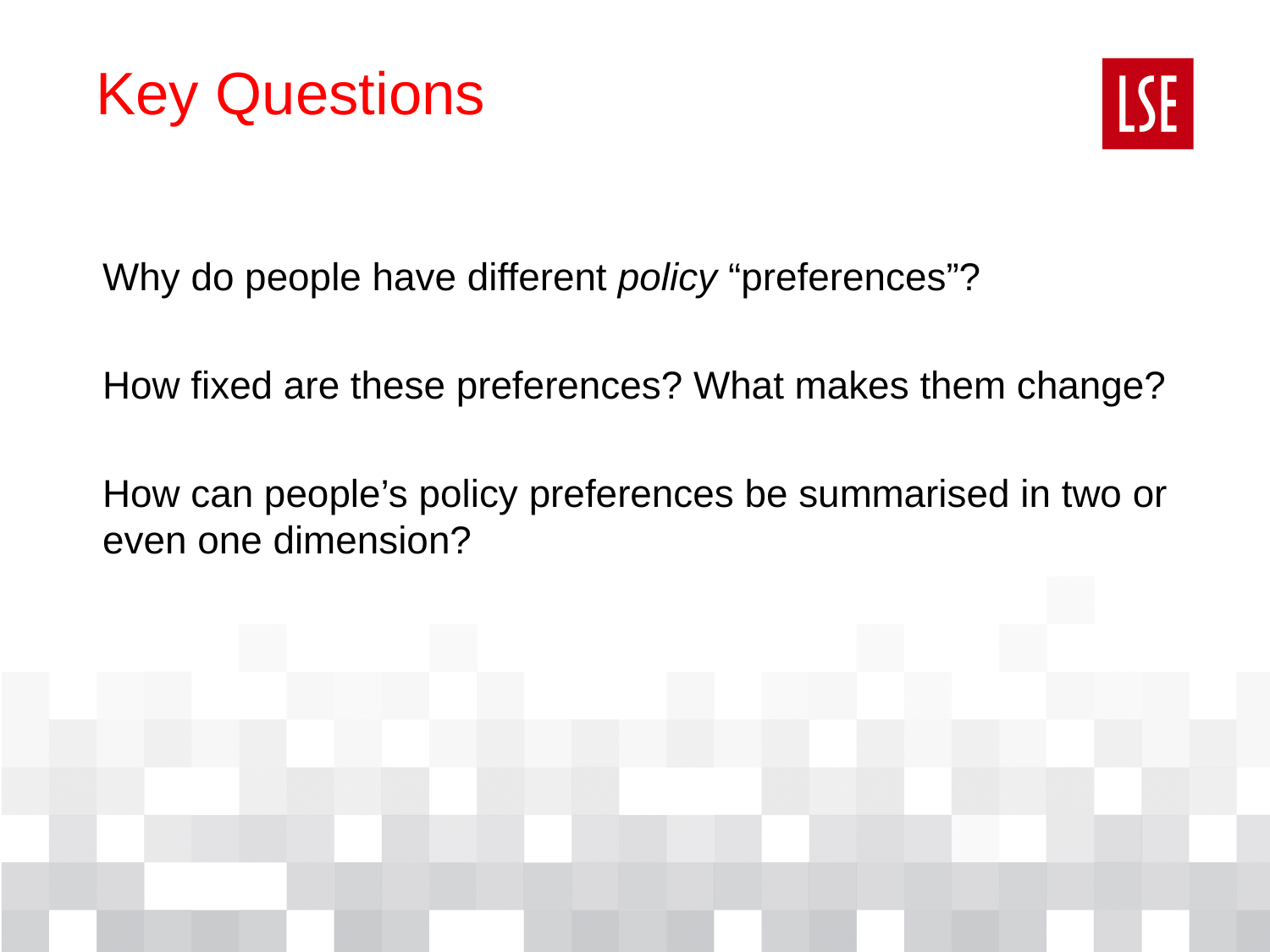

Key Questions

Why do people have different policy “preferences”?

How fixed are these preferences? What makes them change?

How can people’s policy preferences be summarised in two or even one dimension?